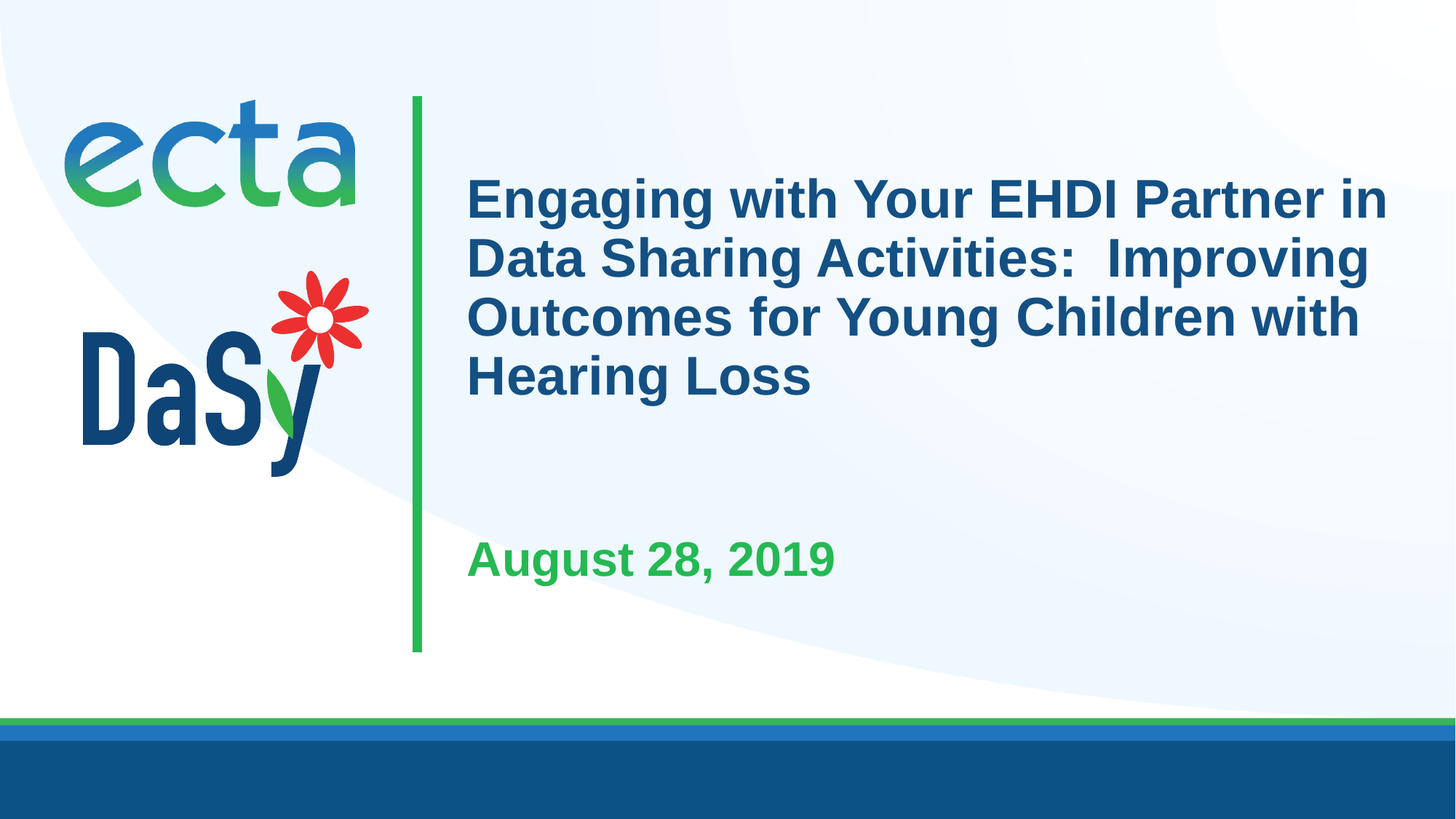

# Engaging with Your EHDI Partner in Data Sharing Activities:  Improving Outcomes for Young Children with Hearing Loss
August 28, 2019